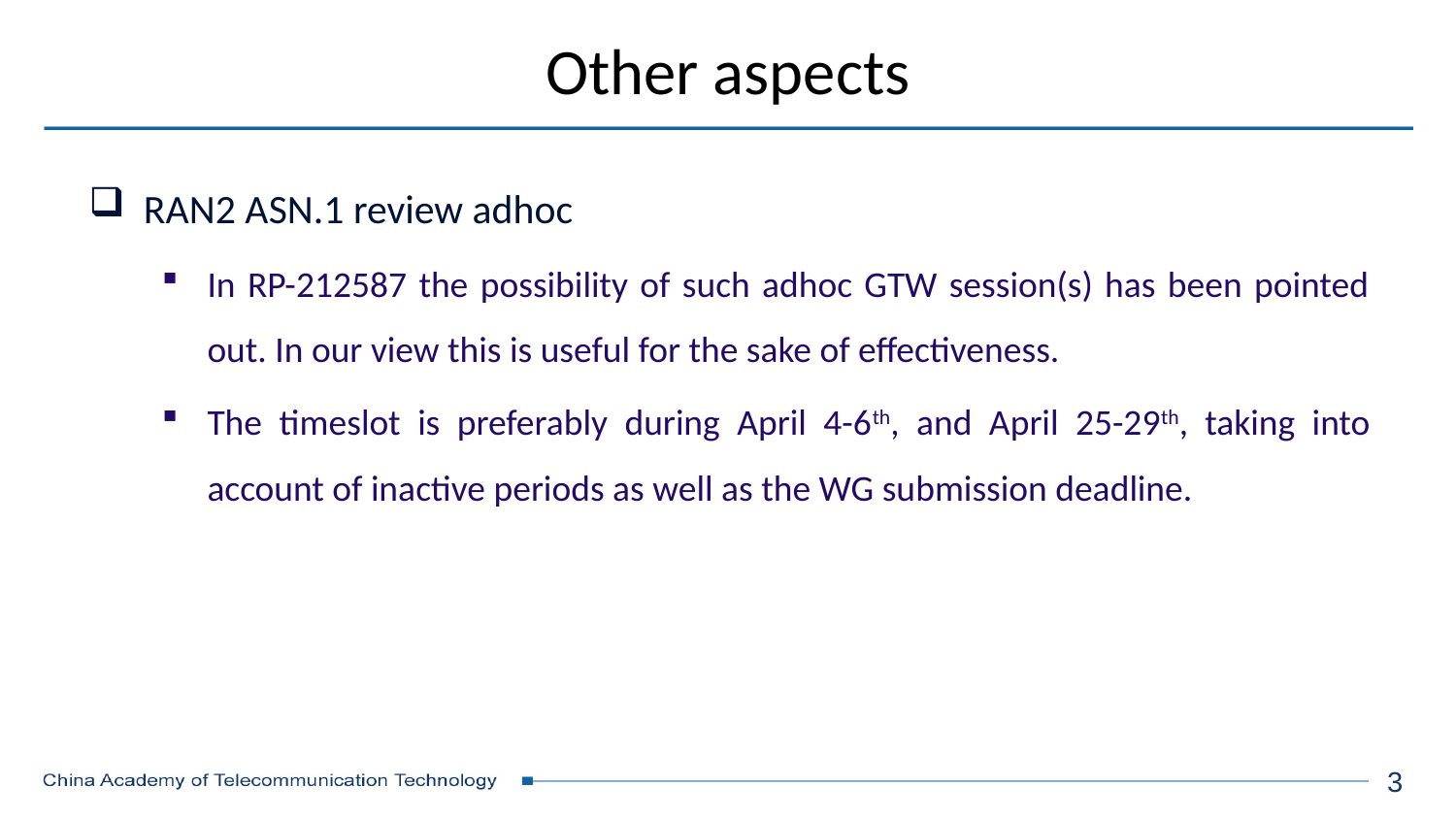

# Other aspects
RAN2 ASN.1 review adhoc
In RP-212587 the possibility of such adhoc GTW session(s) has been pointed out. In our view this is useful for the sake of effectiveness.
The timeslot is preferably during April 4-6th, and April 25-29th, taking into account of inactive periods as well as the WG submission deadline.
3